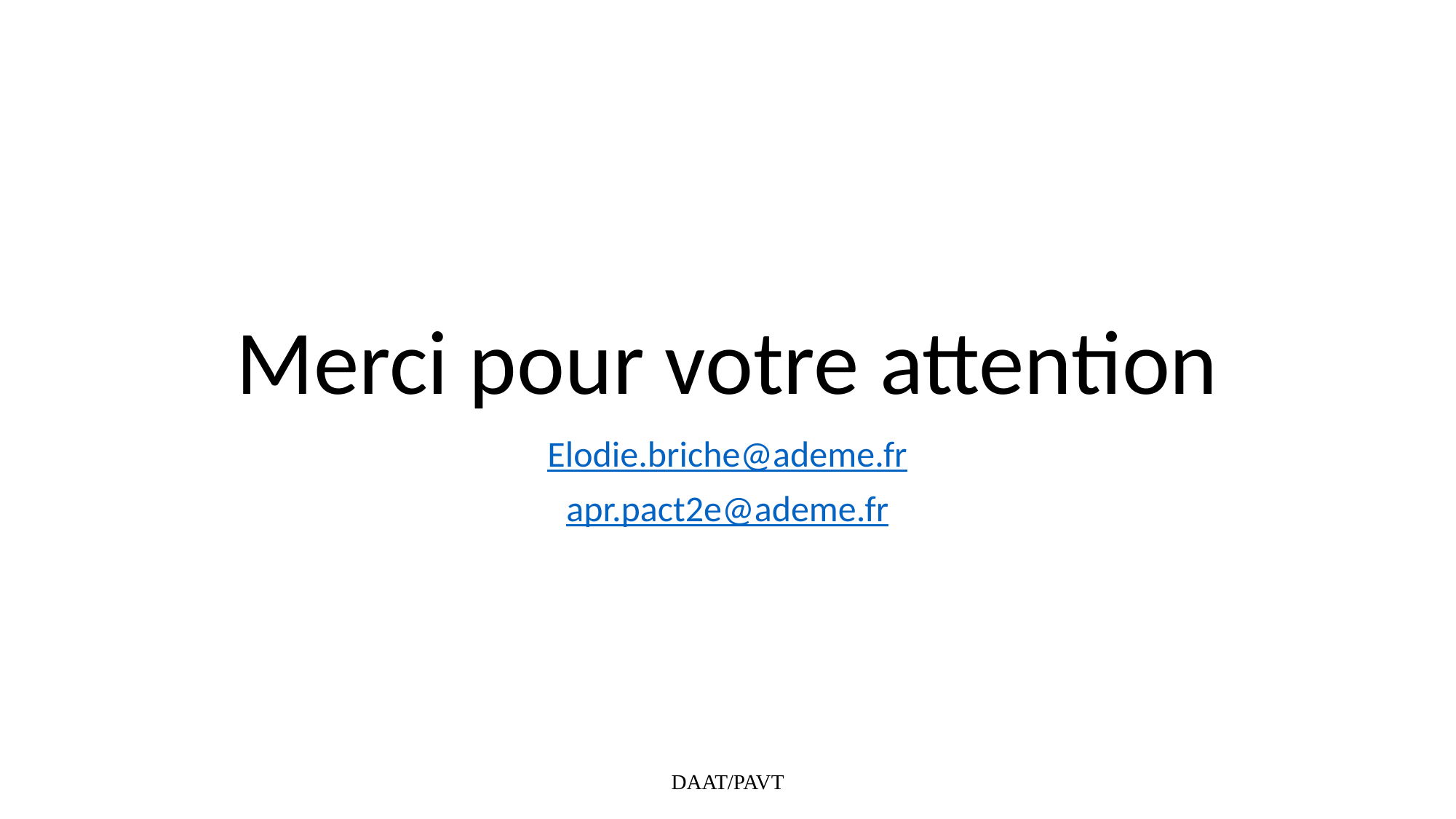

# Merci pour votre attention
Elodie.briche@ademe.fr
apr.pact2e@ademe.fr

DAAT/PAVT